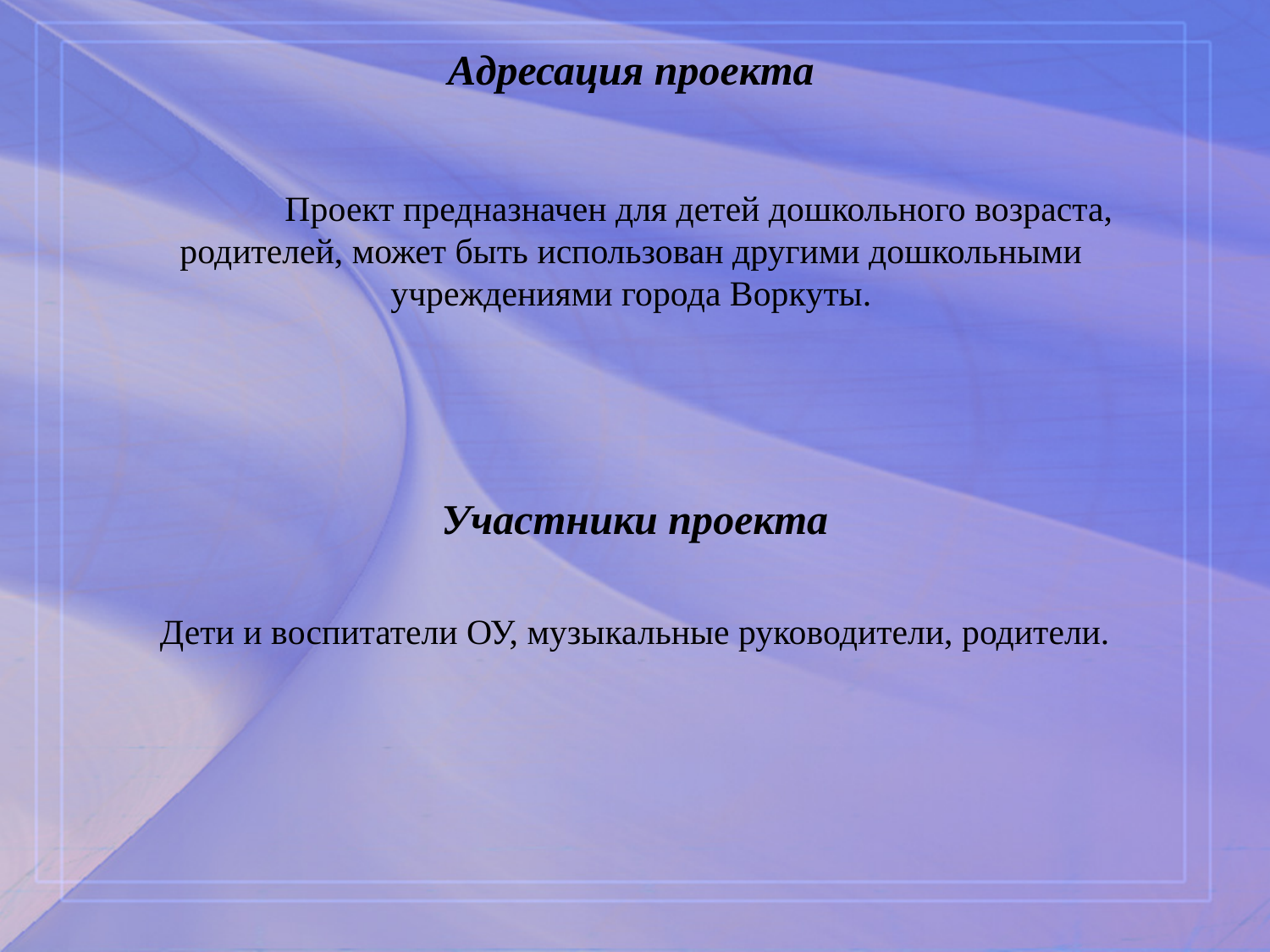

# Адресация проекта Проект предназначен для детей дошкольного возраста, родителей, может быть использован другими дошкольными учреждениями города Воркуты.
Участники проекта

Дети и воспитатели ОУ, музыкальные руководители, родители.